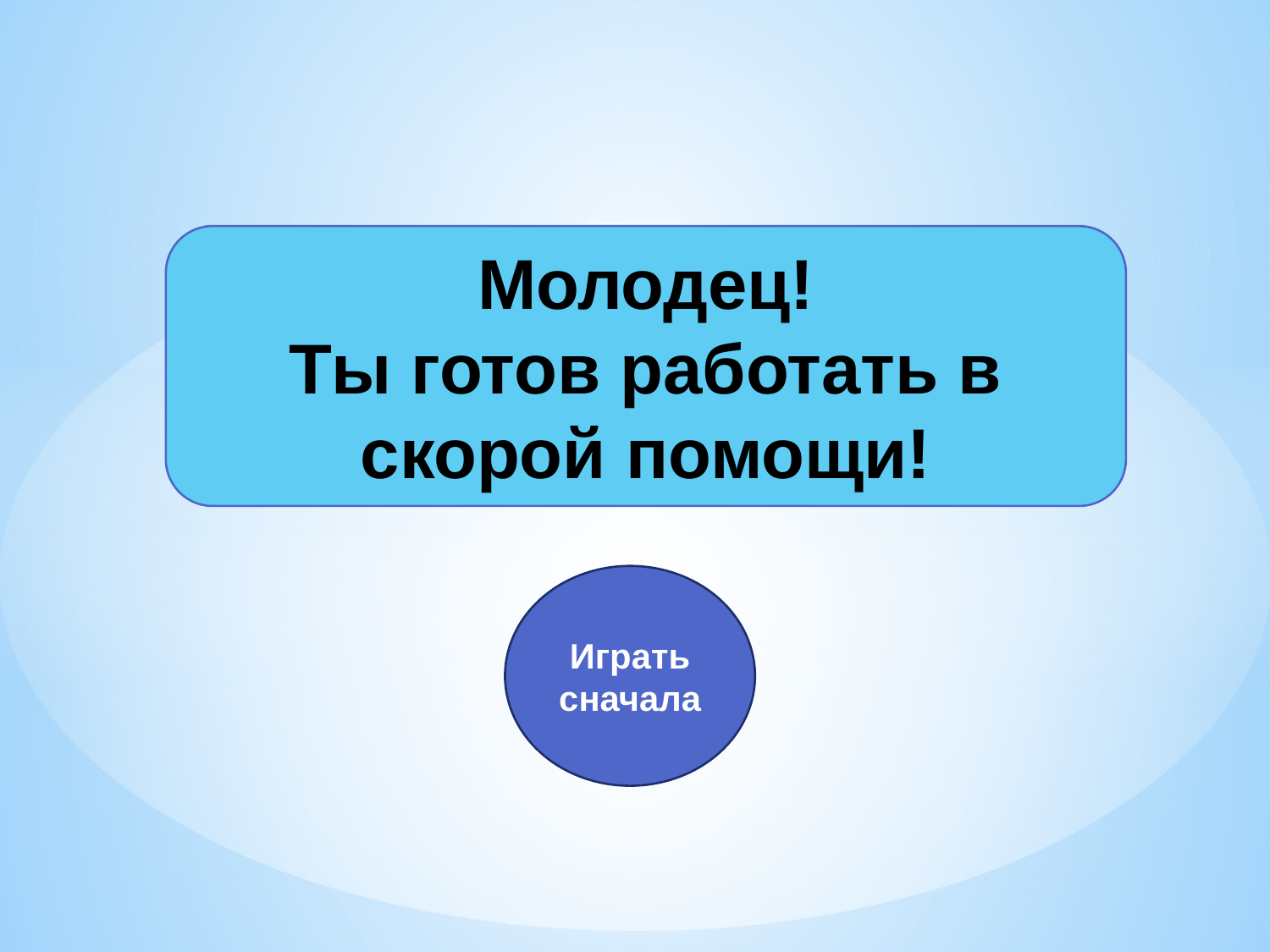

Молодец!
Ты готов работать в скорой помощи!
Играть сначала